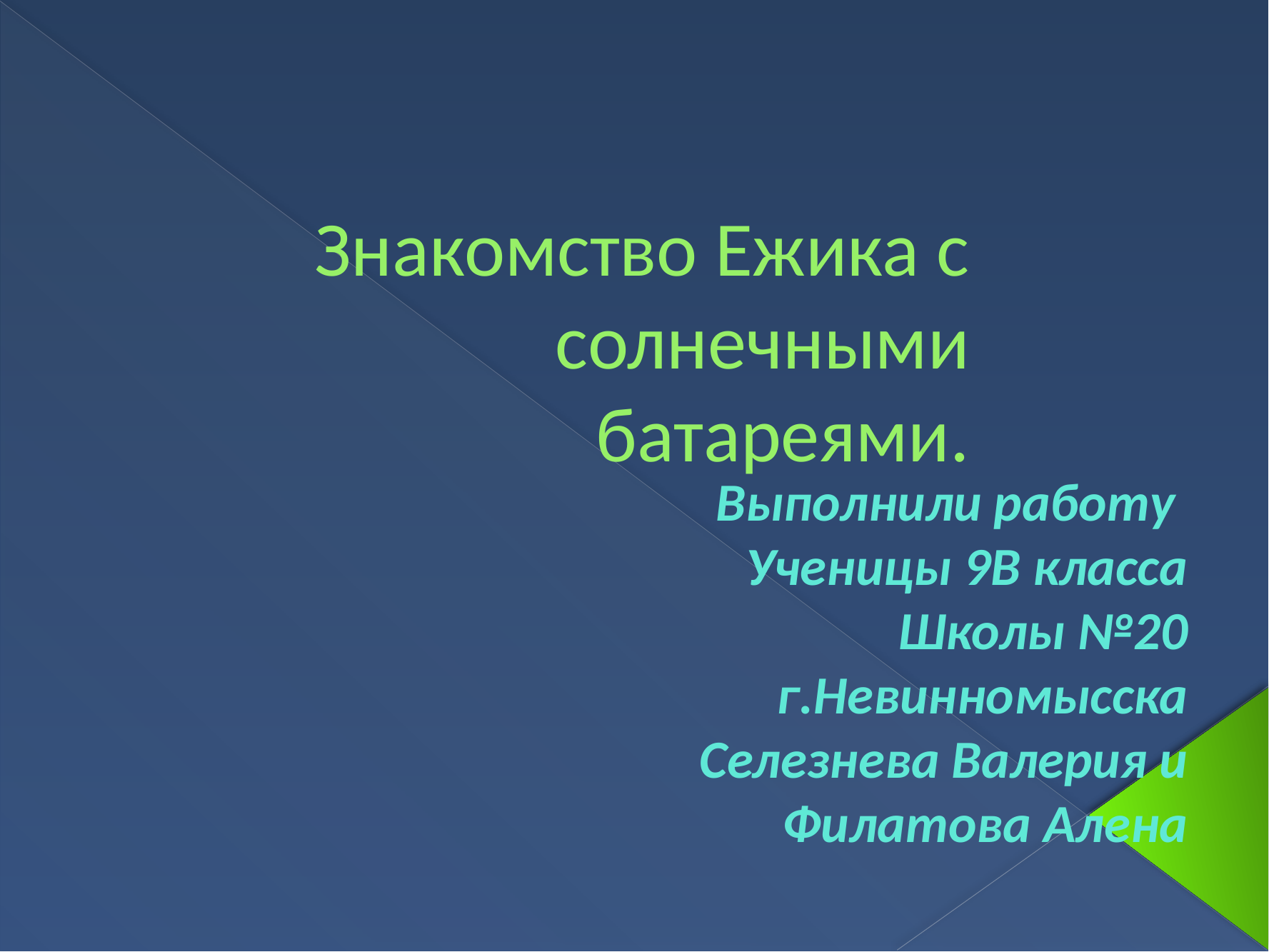

# Знакомство Ежика с солнечными батареями.
Выполнили работу
Ученицы 9В класса
Школы №20
г.Невинномысска
Селезнева Валерия и Филатова Алена